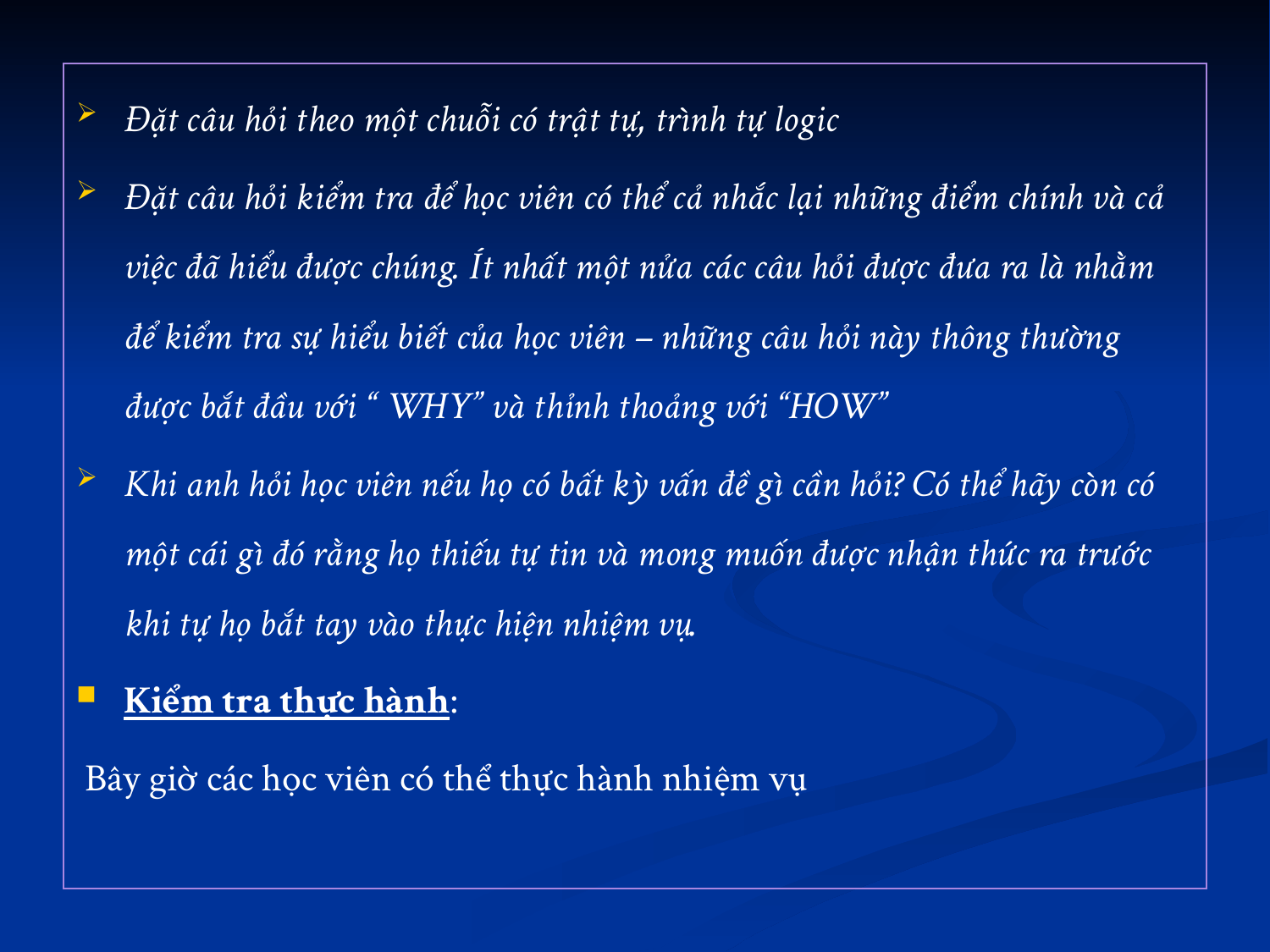

Đặt câu hỏi theo một chuỗi có trật tự, trình tự logic
Đặt câu hỏi kiểm tra để học viên có thể cả nhắc lại những điểm chính và cả việc đã hiểu được chúng. Ít nhất một nửa các câu hỏi được đưa ra là nhằm để kiểm tra sự hiểu biết của học viên – những câu hỏi này thông thường được bắt đầu với “ WHY” và thỉnh thoảng với “HOW”
Khi anh hỏi học viên nếu họ có bất kỳ vấn đề gì cần hỏi? Có thể hãy còn có một cái gì đó rằng họ thiếu tự tin và mong muốn được nhận thức ra trước khi tự họ bắt tay vào thực hiện nhiệm vụ.
Kiểm tra thực hành:
 Bây giờ các học viên có thể thực hành nhiệm vụ